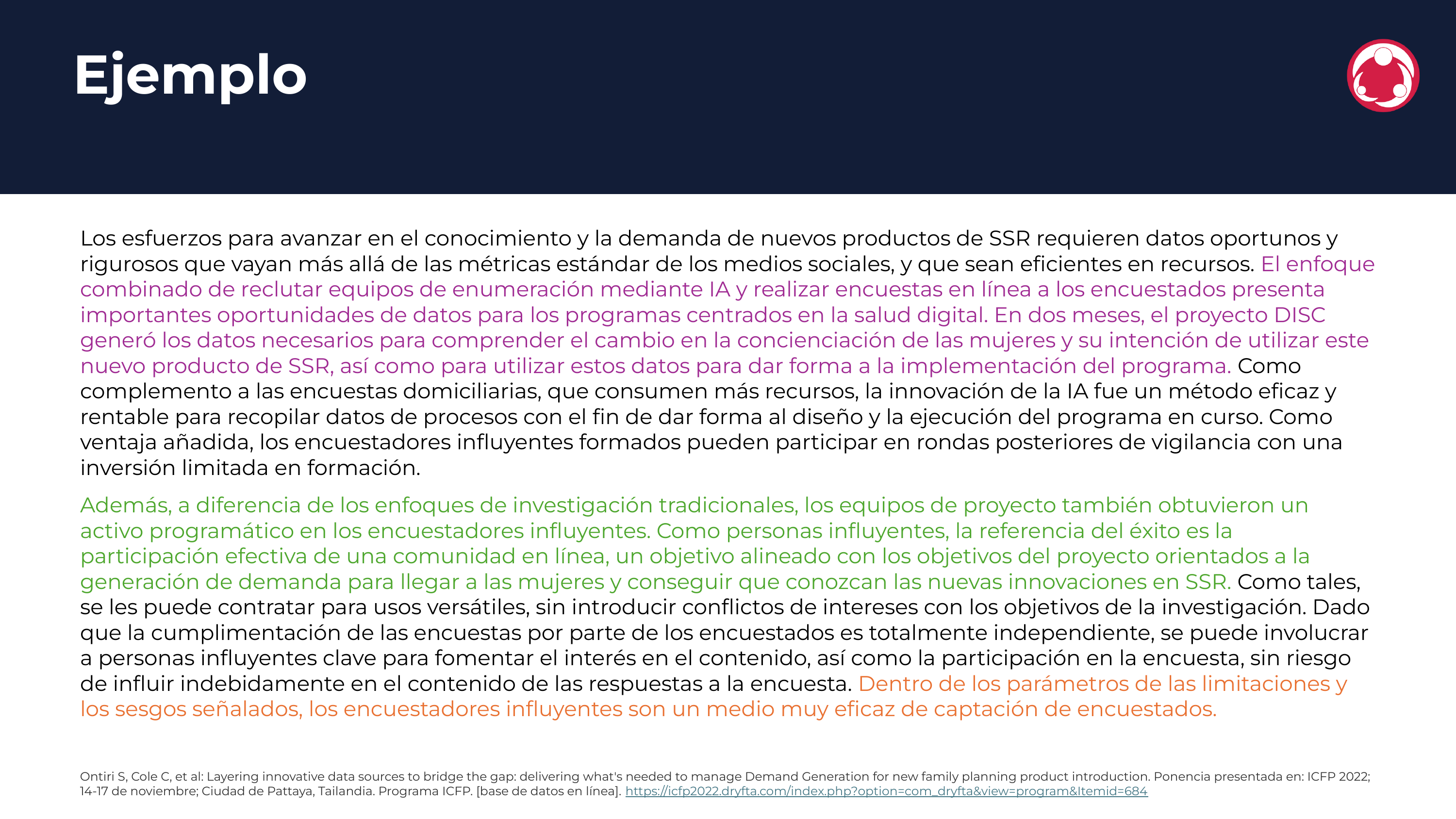

Ejemplo

Los esfuerzos para avanzar en el conocimiento y la demanda de nuevos productos de SSR requieren datos oportunos y rigurosos que vayan más allá de las métricas estándar de los medios sociales, y que sean eficientes en recursos. El enfoque combinado de reclutar equipos de enumeración mediante IA y realizar encuestas en línea a los encuestados presenta importantes oportunidades de datos para los programas centrados en la salud digital. En dos meses, el proyecto DISC generó los datos necesarios para comprender el cambio en la concienciación de las mujeres y su intención de utilizar este nuevo producto de SSR, así como para utilizar estos datos para dar forma a la implementación del programa. Como complemento a las encuestas domiciliarias, que consumen más recursos, la innovación de la IA fue un método eficaz y rentable para recopilar datos de procesos con el fin de dar forma al diseño y la ejecución del programa en curso. Como ventaja añadida, los encuestadores influyentes formados pueden participar en rondas posteriores de vigilancia con una inversión limitada en formación.
Además, a diferencia de los enfoques de investigación tradicionales, los equipos de proyecto también obtuvieron un activo programático en los encuestadores influyentes. Como personas influyentes, la referencia del éxito es la participación efectiva de una comunidad en línea, un objetivo alineado con los objetivos del proyecto orientados a la generación de demanda para llegar a las mujeres y conseguir que conozcan las nuevas innovaciones en SSR. Como tales, se les puede contratar para usos versátiles, sin introducir conflictos de intereses con los objetivos de la investigación. Dado que la cumplimentación de las encuestas por parte de los encuestados es totalmente independiente, se puede involucrar a personas influyentes clave para fomentar el interés en el contenido, así como la participación en la encuesta, sin riesgo de influir indebidamente en el contenido de las respuestas a la encuesta. Dentro de los parámetros de las limitaciones y los sesgos señalados, los encuestadores influyentes son un medio muy eficaz de captación de encuestados.

Ontiri S, Cole C, et al: Layering innovative data sources to bridge the gap: delivering what's needed to manage Demand Generation for new family planning product introduction. Ponencia presentada en: ICFP 2022; 14-17 de noviembre; Ciudad de Pattaya, Tailandia. Programa ICFP. [base de datos en línea]. https://icfp2022.dryfta.com/index.php?option=com_dryfta&view=program&Itemid=684